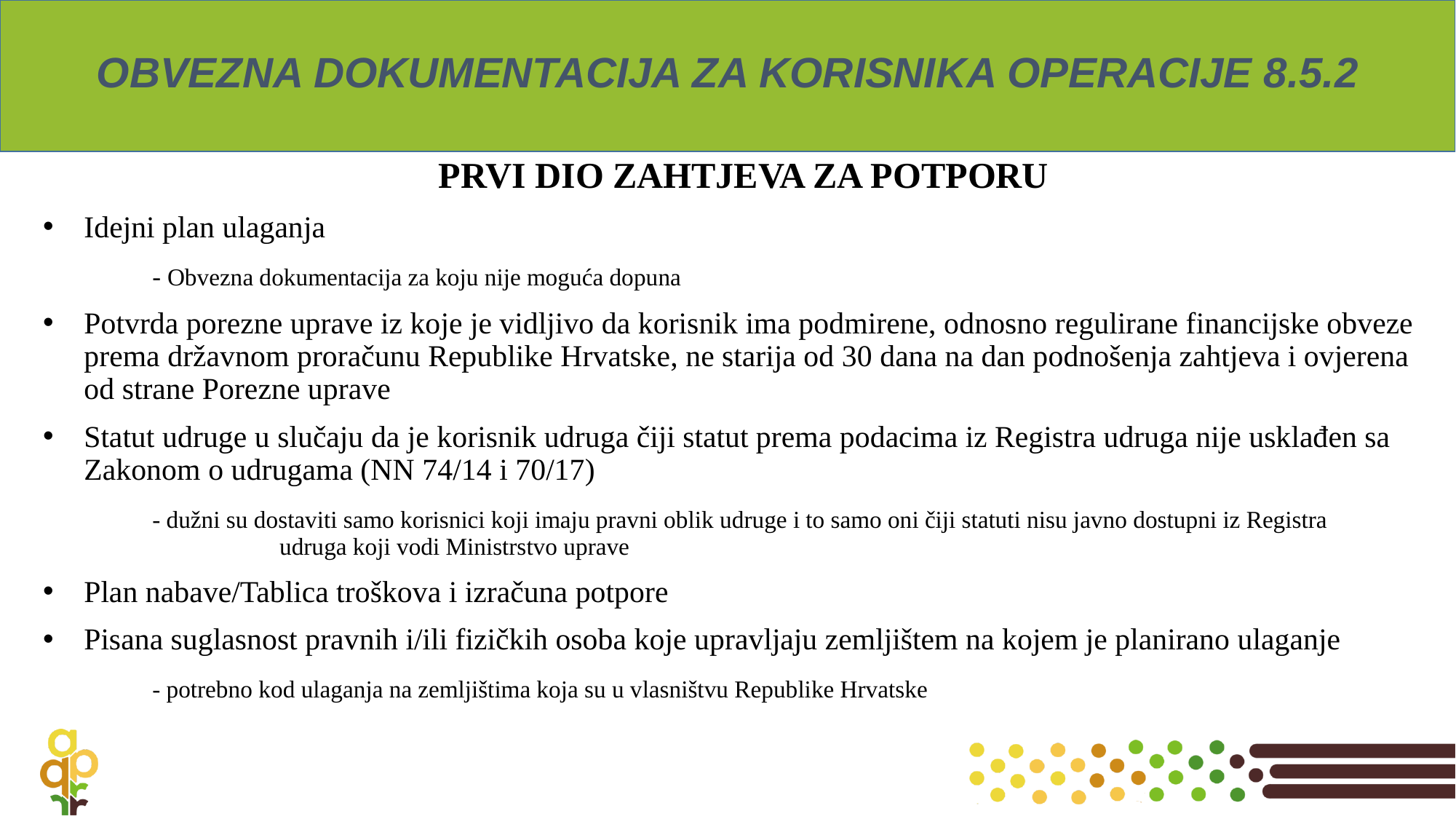

# OBVEZNA DOKUMENTACIJA ZA KORISNIKA OPERACIJE 8.5.2
PRVI DIO ZAHTJEVA ZA POTPORU
Idejni plan ulaganja
	- Obvezna dokumentacija za koju nije moguća dopuna
Potvrda porezne uprave iz koje je vidljivo da korisnik ima podmirene, odnosno regulirane financijske obveze prema državnom proračunu Republike Hrvatske, ne starija od 30 dana na dan podnošenja zahtjeva i ovjerena od strane Porezne uprave
Statut udruge u slučaju da je korisnik udruga čiji statut prema podacima iz Registra udruga nije usklađen sa Zakonom o udrugama (NN 74/14 i 70/17)
	- dužni su dostaviti samo korisnici koji imaju pravni oblik udruge i to samo oni čiji statuti nisu javno dostupni iz Registra 	 	   	   udruga koji vodi Ministrstvo uprave
Plan nabave/Tablica troškova i izračuna potpore
Pisana suglasnost pravnih i/ili fizičkih osoba koje upravljaju zemljištem na kojem je planirano ulaganje
	- potrebno kod ulaganja na zemljištima koja su u vlasništvu Republike Hrvatske